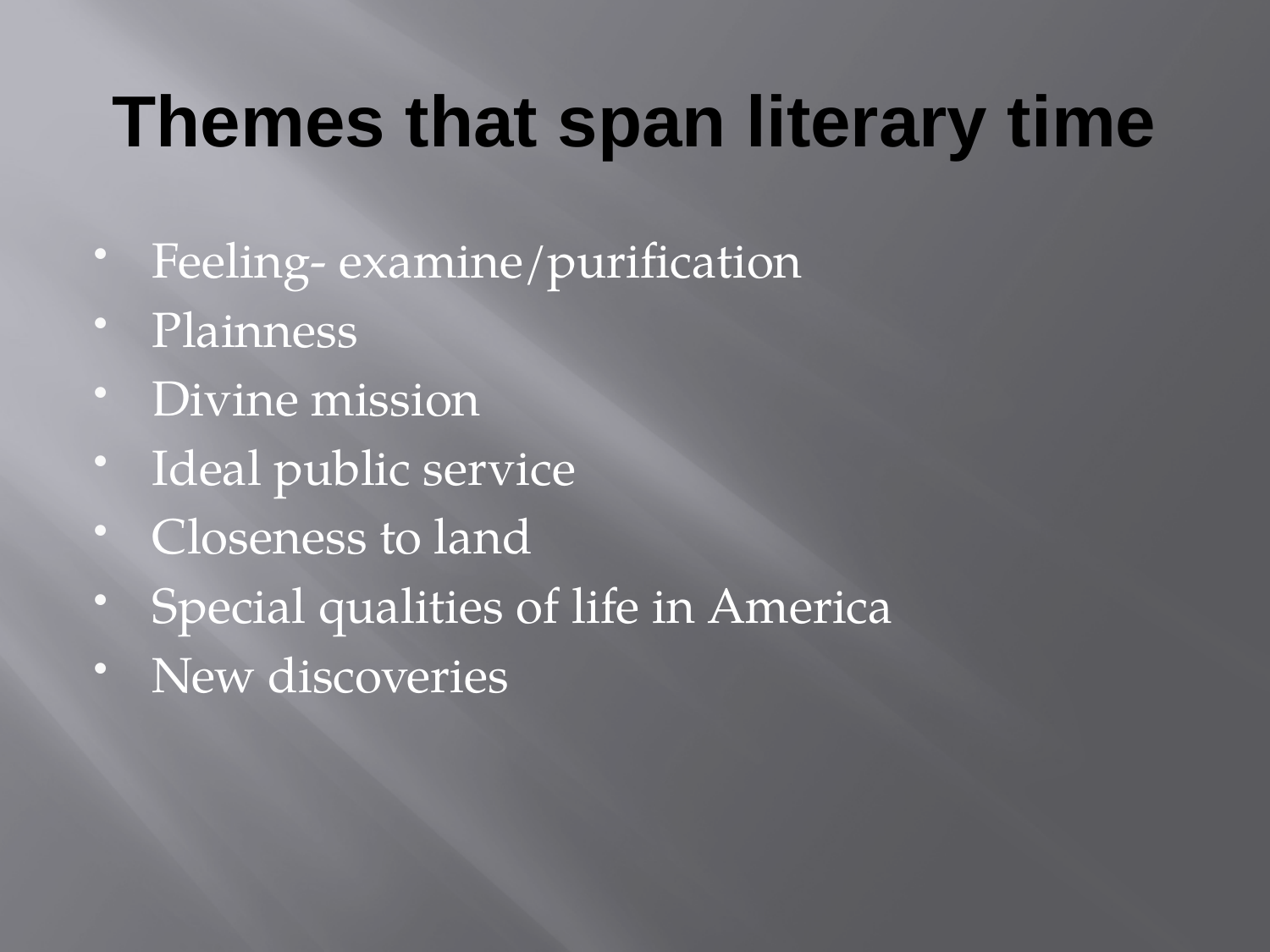

# Themes that span literary time
Feeling- examine/purification
Plainness
Divine mission
Ideal public service
Closeness to land
Special qualities of life in America
New discoveries